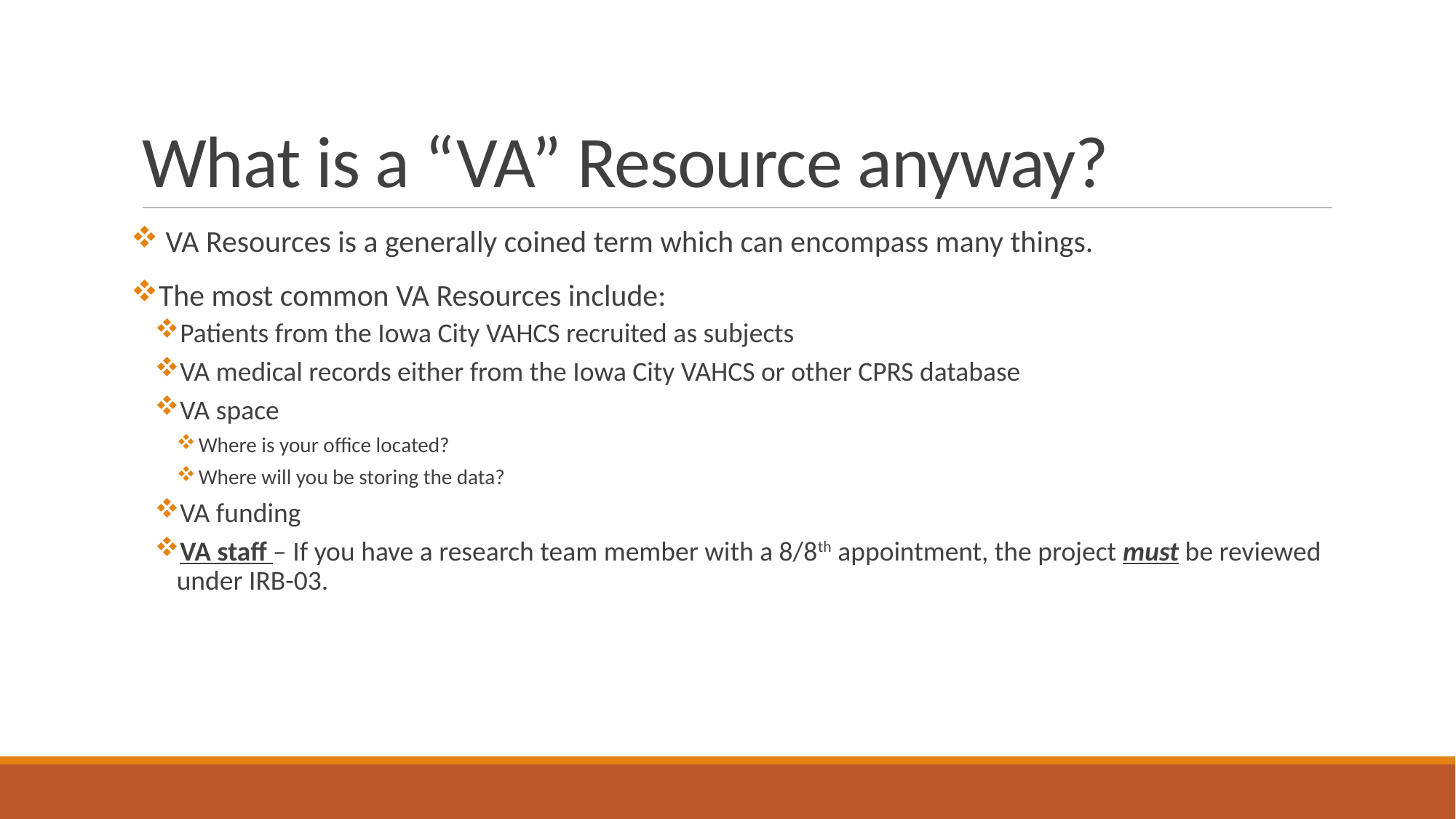

# What is a “VA” Resource anyway?
 VA Resources is a generally coined term which can encompass many things.
The most common VA Resources include:
Patients from the Iowa City VAHCS recruited as subjects
VA medical records either from the Iowa City VAHCS or other CPRS database
VA space
Where is your office located?
Where will you be storing the data?
VA funding
VA staff – If you have a research team member with a 8/8th appointment, the project must be reviewed under IRB-03.